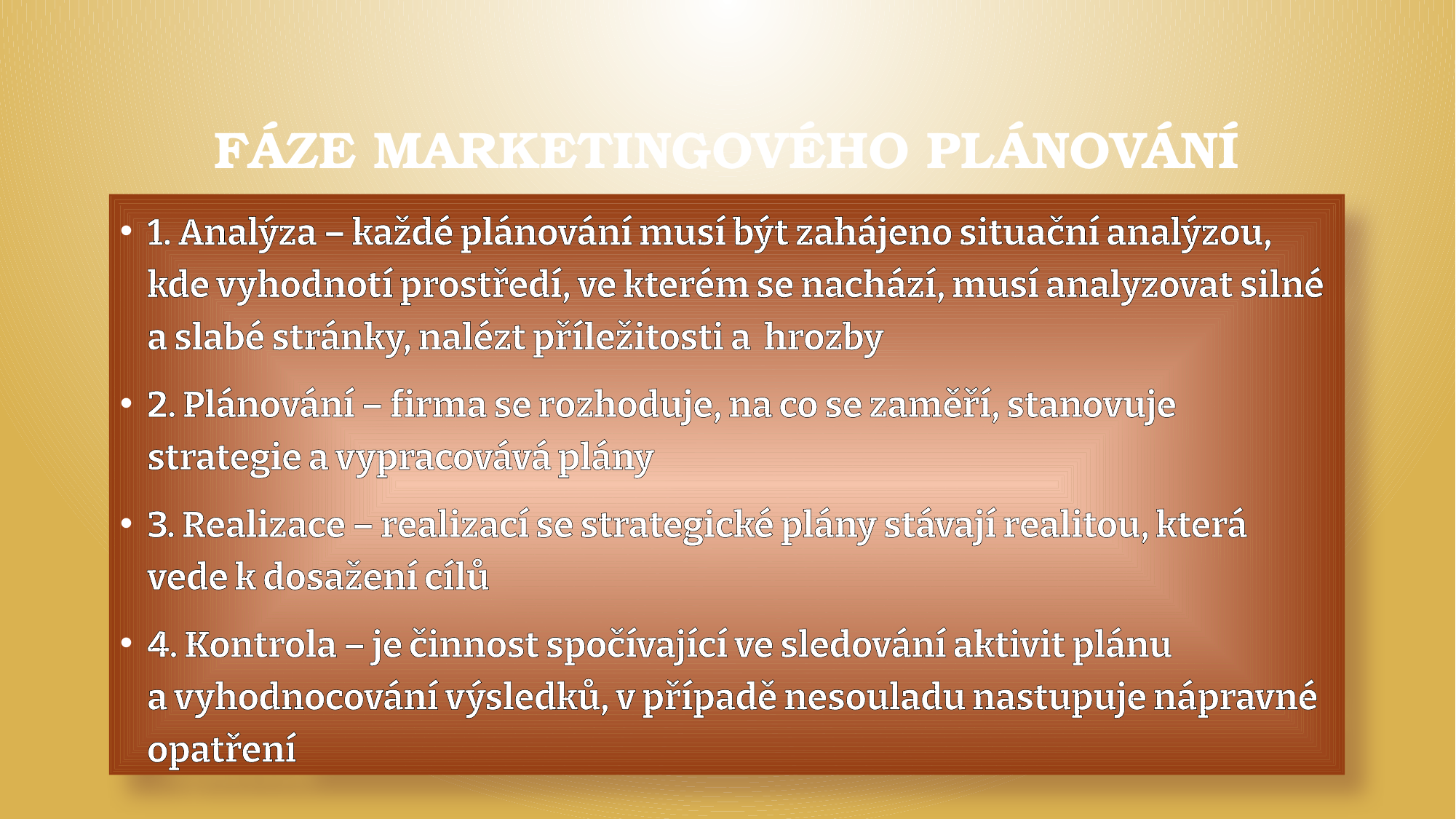

# Fáze marketingového plánování
1. Analýza – každé plánování musí být zahájeno situační analýzou, kde vyhodnotí prostředí, ve kterém se nachází, musí analyzovat silné a slabé stránky, nalézt příležitosti a  hrozby
2. Plánování – firma se rozhoduje, na co se zaměří, stanovuje strategie a vypracovává plány
3. Realizace – realizací se strategické plány stávají realitou, která vede k dosažení cílů
4. Kontrola – je činnost spočívající ve sledování aktivit plánu
a vyhodnocování výsledků, v případě nesouladu nastupuje nápravné opatření